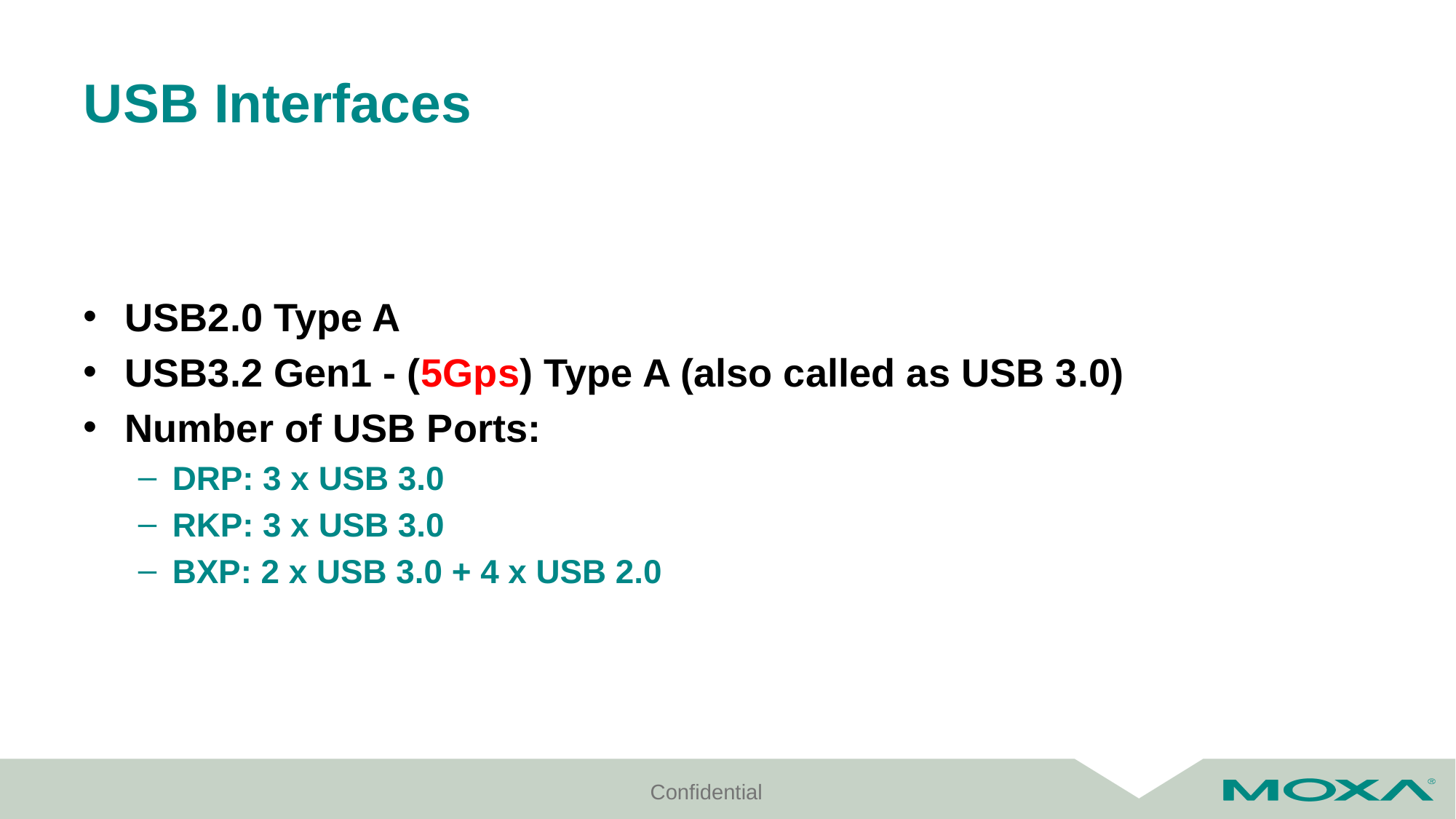

# USB Interfaces
USB2.0 Type A
USB3.2 Gen1 - (5Gps) Type A (also called as USB 3.0)
Number of USB Ports:
DRP: 3 x USB 3.0
RKP: 3 x USB 3.0
BXP: 2 x USB 3.0 + 4 x USB 2.0